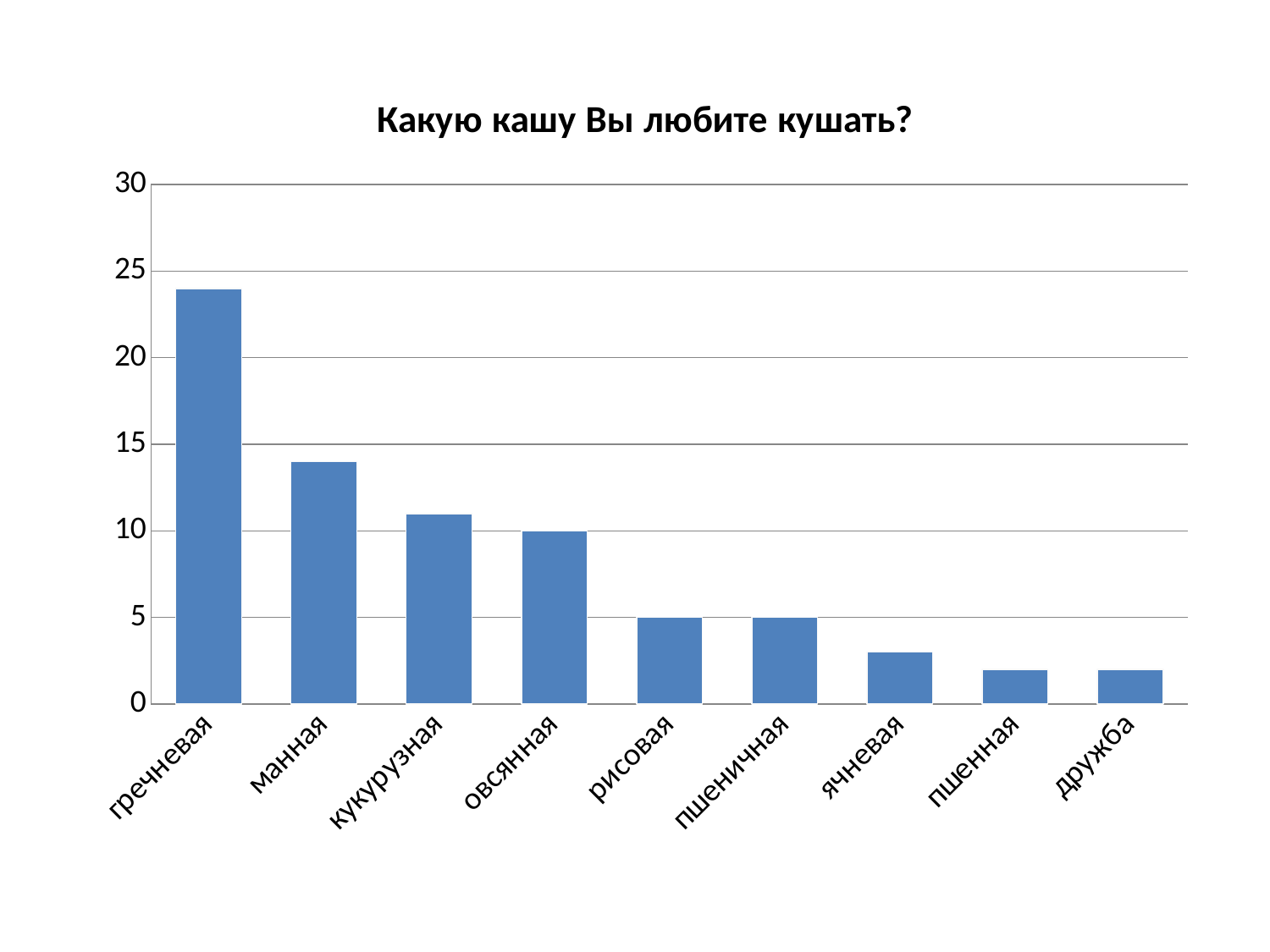

### Chart: Какую кашу Вы любите кушать?

| Category |  |
|---|---|
| гречневая | 24.0 |
| манная | 14.0 |
| кукурузная | 11.0 |
| овсянная | 10.0 |
| рисовая | 5.0 |
| пшеничная | 5.0 |
| ячневая | 3.0 |
| пшенная | 2.0 |
| дружба | 2.0 |